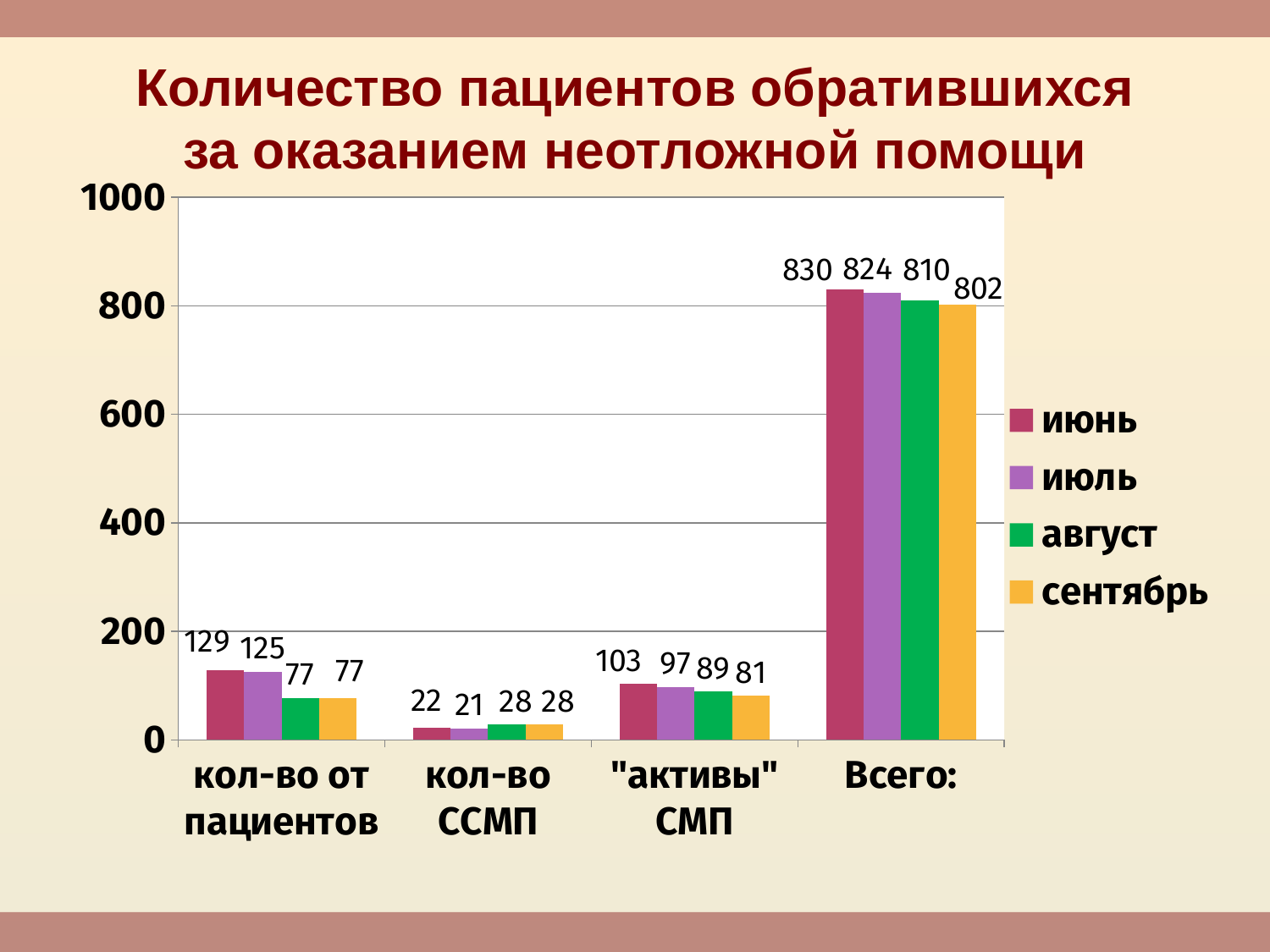

# Количество пациентов обратившихся за оказанием неотложной помощи

### Chart

| Category | июнь | июль | август | сентябрь |
|---|---|---|---|---|
| кол-во от пациентов | 129.0 | 125.0 | 77.0 | 77.0 |
| кол-во ССМП | 22.0 | 21.0 | 28.0 | 28.0 |
| "активы" СМП | 103.0 | 97.0 | 89.0 | 81.0 |
| Всего: | 830.0 | 824.0 | 810.0 | 802.0 |